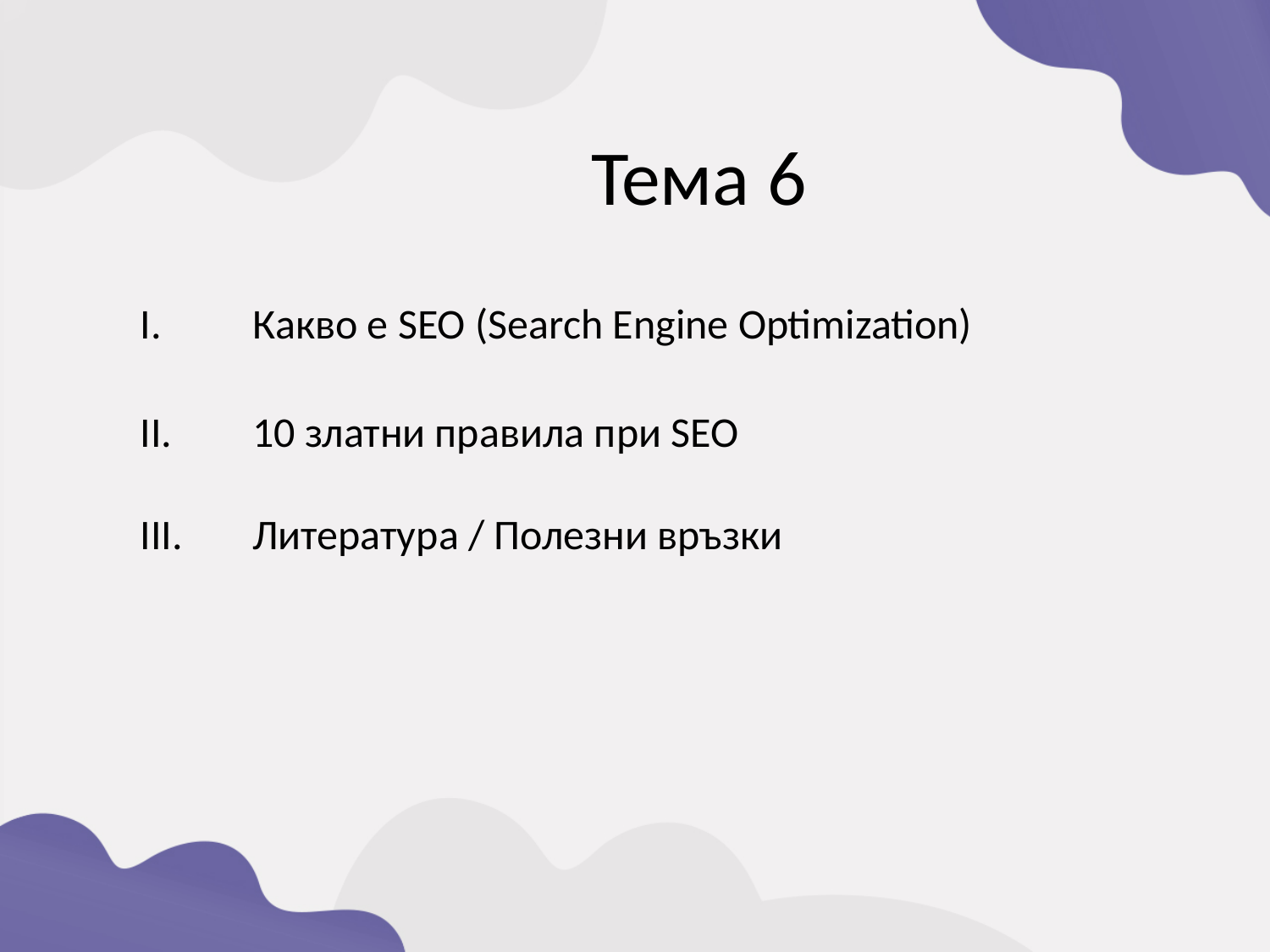

Тема 6
Какво е SEO (Search Engine Optimization)
10 златни правила при SEO
Литература / Полезни връзки